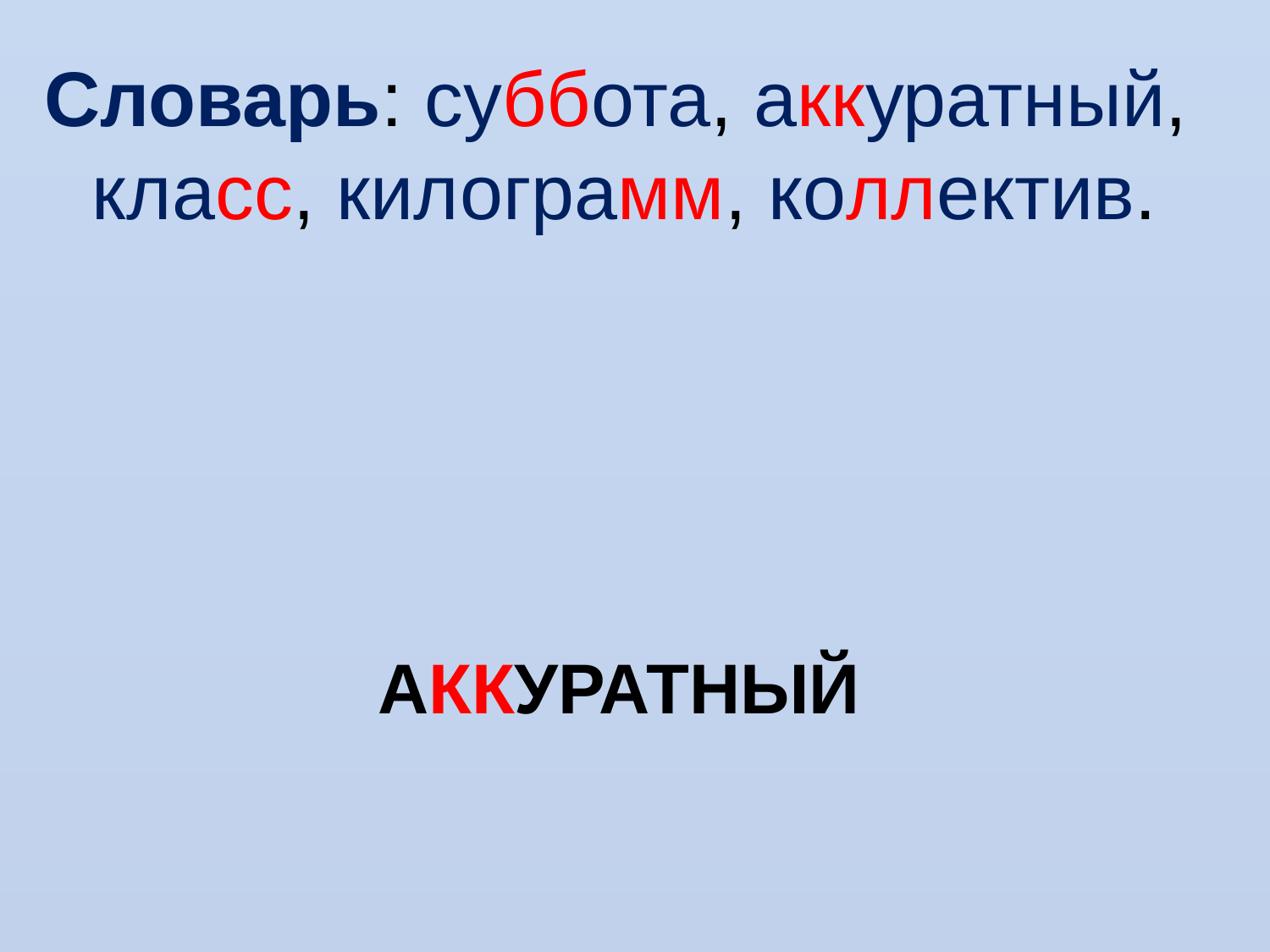

Словарь: суббота, аккуратный, класс, килограмм, коллектив.

АККУРАТНЫЙ
#